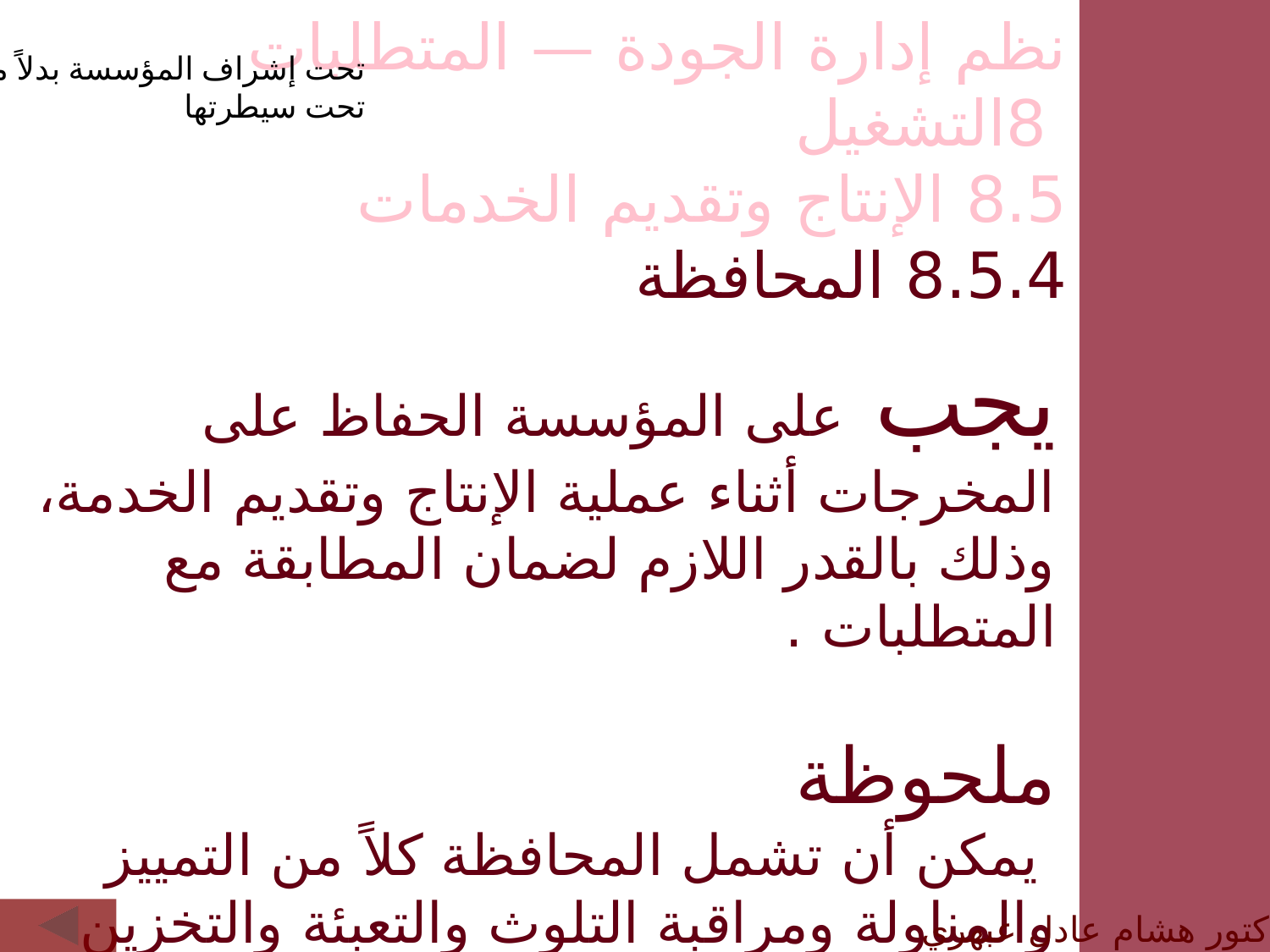

نظم إدارة الجودة — المتطلبات
 8التشغيل
8.5 الإنتاج وتقديم الخدمات
8.5.4 المحافظة

تحت إشراف المؤسسة بدلاً من
تحت سيطرتها
يجب على المؤسسة الحفاظ على المخرجات أثناء عملية الإنتاج وتقديم الخدمة، وذلك بالقدر اللازم لضمان المطابقة مع المتطلبات .

ملحوظة
 يمكن أن تشمل المحافظة كلاً من التمييز والمناولة ومراقبة التلوث والتعبئة والتخزين والإرسال أو النقل، والحماية .

الدكتور هشام عادل عبهري